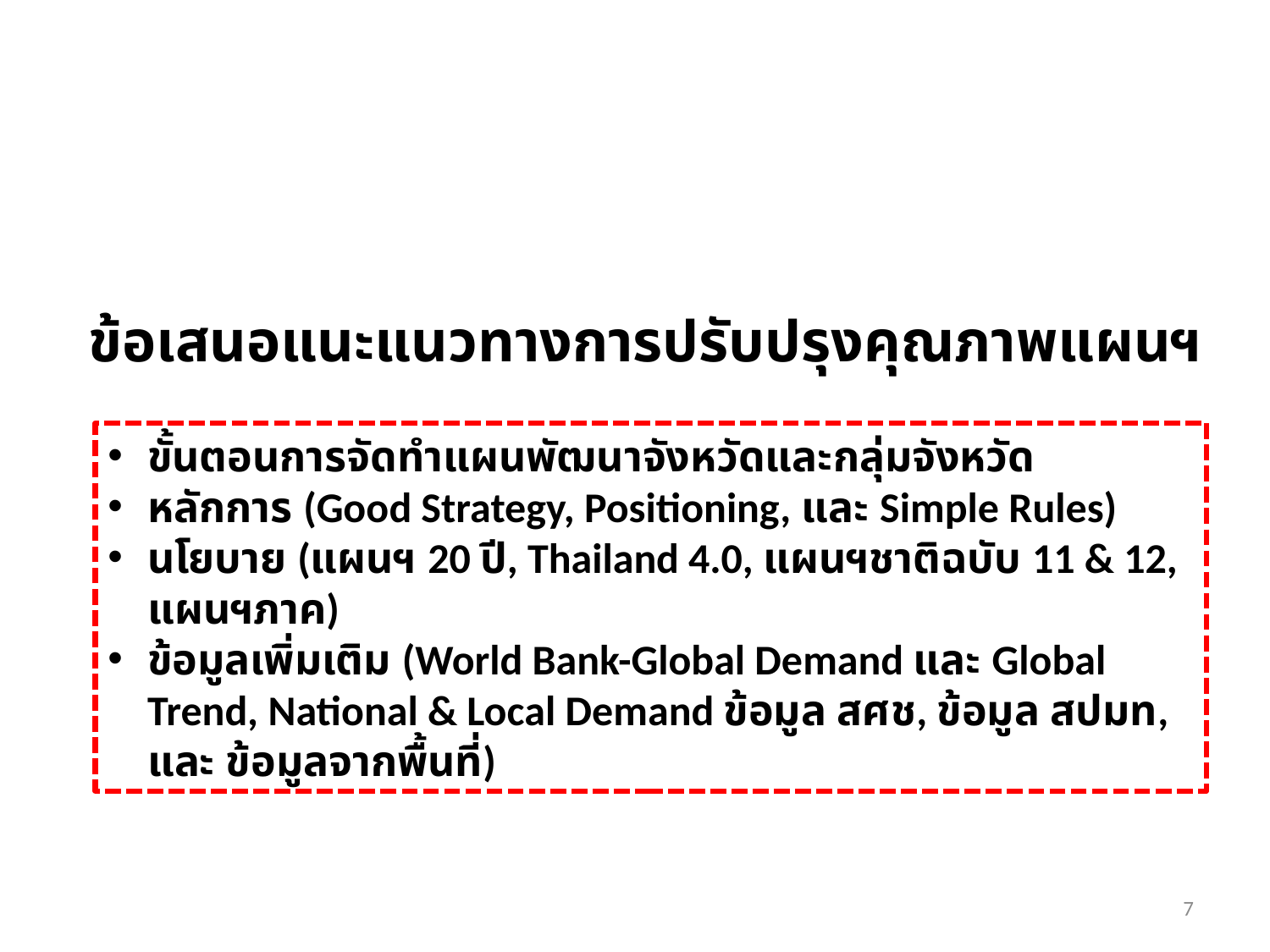

# ข้อเสนอแนะแนวทางการปรับปรุงคุณภาพแผนฯ
ขั้นตอนการจัดทำแผนพัฒนาจังหวัดและกลุ่มจังหวัด
หลักการ (Good Strategy, Positioning, และ Simple Rules)
นโยบาย (แผนฯ 20 ปี, Thailand 4.0, แผนฯชาติฉบับ 11 & 12, แผนฯภาค)
ข้อมูลเพิ่มเติม (World Bank-Global Demand และ Global Trend, National & Local Demand ข้อมูล สศช, ข้อมูล สปมท, และ ข้อมูลจากพื้นที่)
7